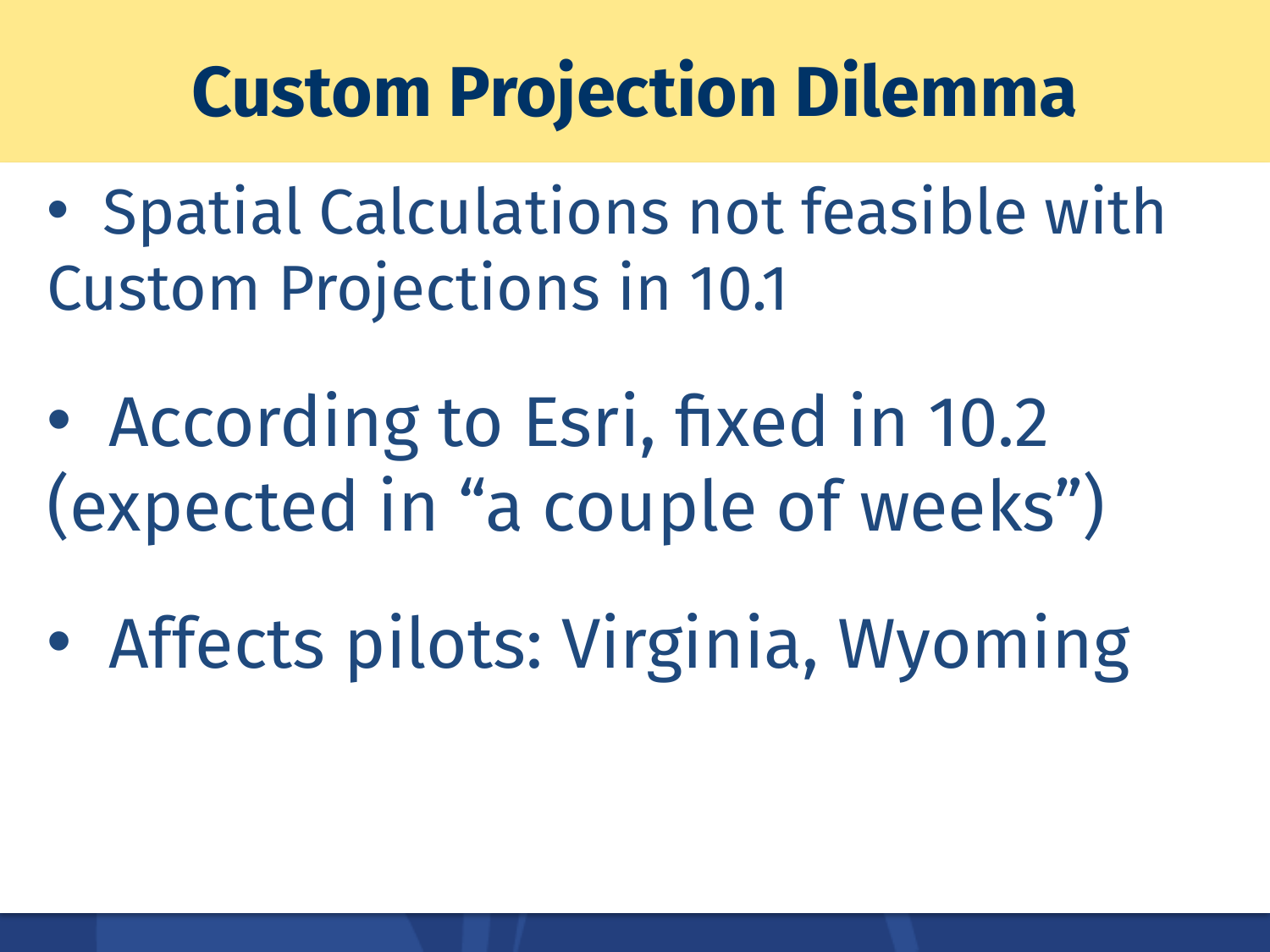

# Custom Projection Dilemma
  Spatial Calculations not feasible with Custom Projections in 10.1
  According to Esri, fixed in 10.2 (expected in “a couple of weeks”)
  Affects pilots: Virginia, Wyoming